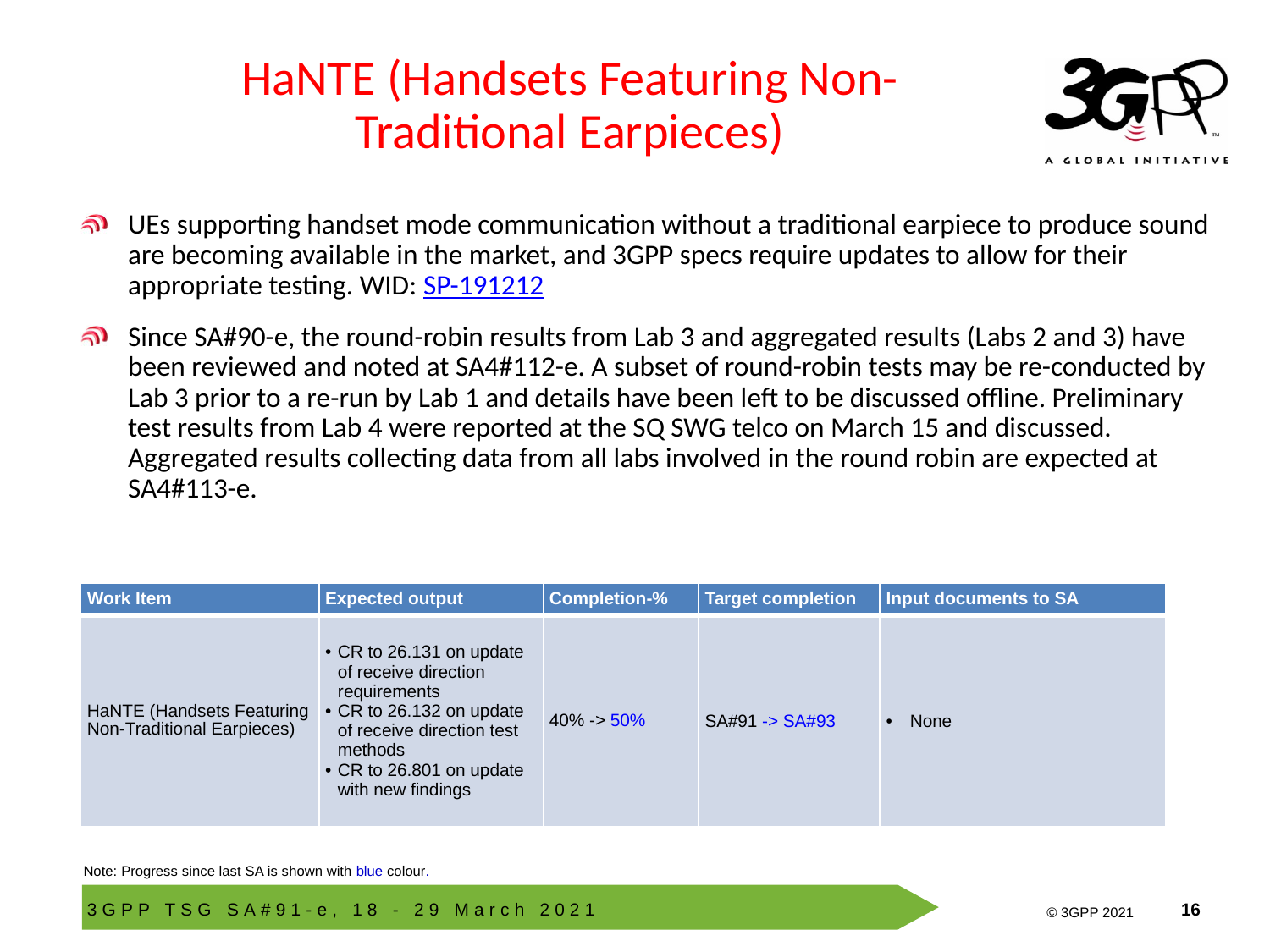

# HaNTE (Handsets Featuring Non-Traditional Earpieces)
UEs supporting handset mode communication without a traditional earpiece to produce sound are becoming available in the market, and 3GPP specs require updates to allow for their appropriate testing. WID: SP-191212
Since SA#90-e, the round-robin results from Lab 3 and aggregated results (Labs 2 and 3) have been reviewed and noted at SA4#112-e. A subset of round-robin tests may be re-conducted by Lab 3 prior to a re-run by Lab 1 and details have been left to be discussed offline. Preliminary test results from Lab 4 were reported at the SQ SWG telco on March 15 and discussed. Aggregated results collecting data from all labs involved in the round robin are expected at SA4#113-e.
| Work Item | Expected output | Completion-% | Target completion | Input documents to SA |
| --- | --- | --- | --- | --- |
| HaNTE (Handsets Featuring Non-Traditional Earpieces) | CR to 26.131 on update of receive direction requirements CR to 26.132 on update of receive direction test methods CR to 26.801 on update with new findings | 40% -> 50% | SA#91 -> SA#93 | None |
Note: Progress since last SA is shown with blue colour.